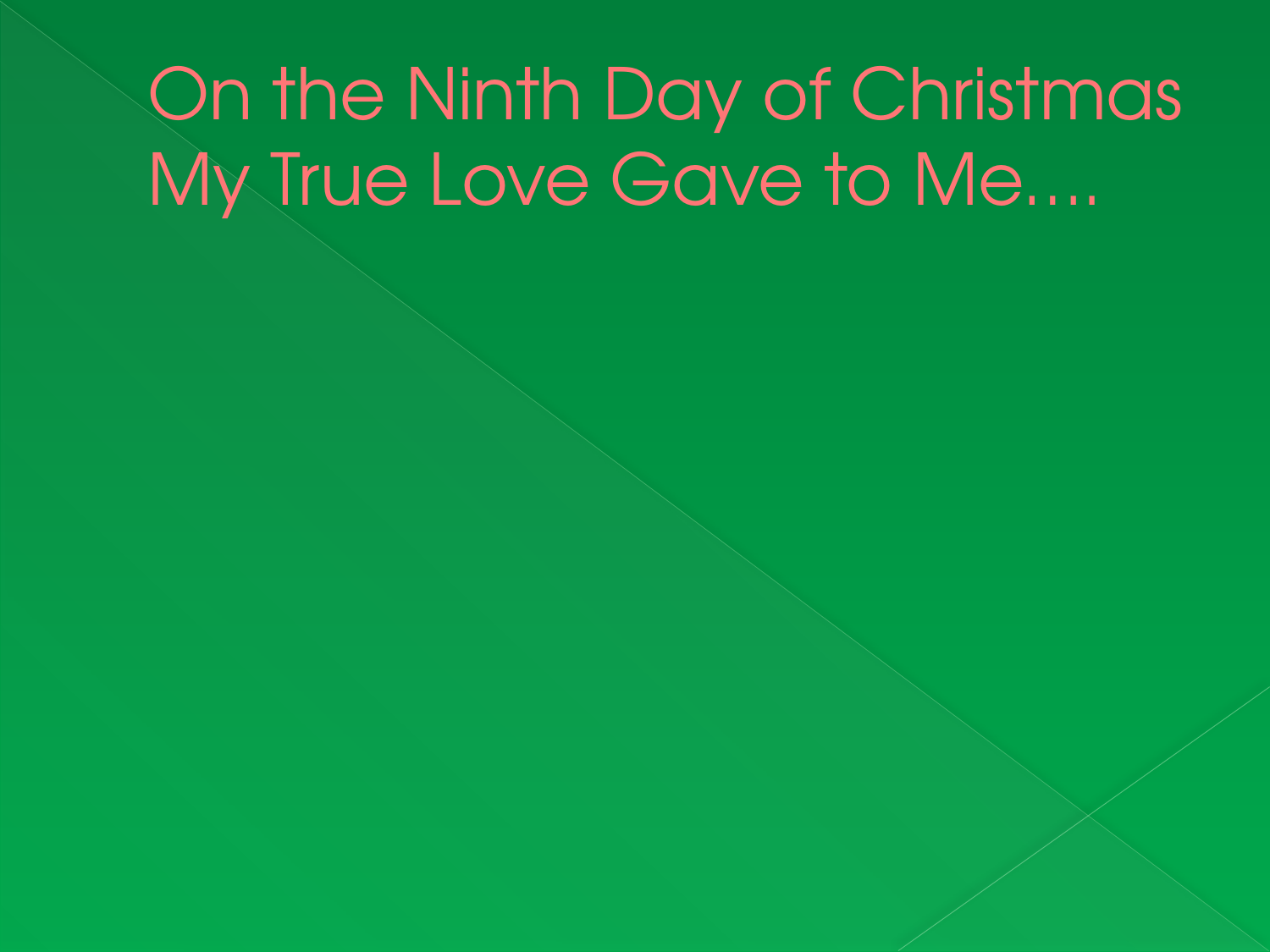

# On the Ninth Day of Christmas My True Love Gave to Me….